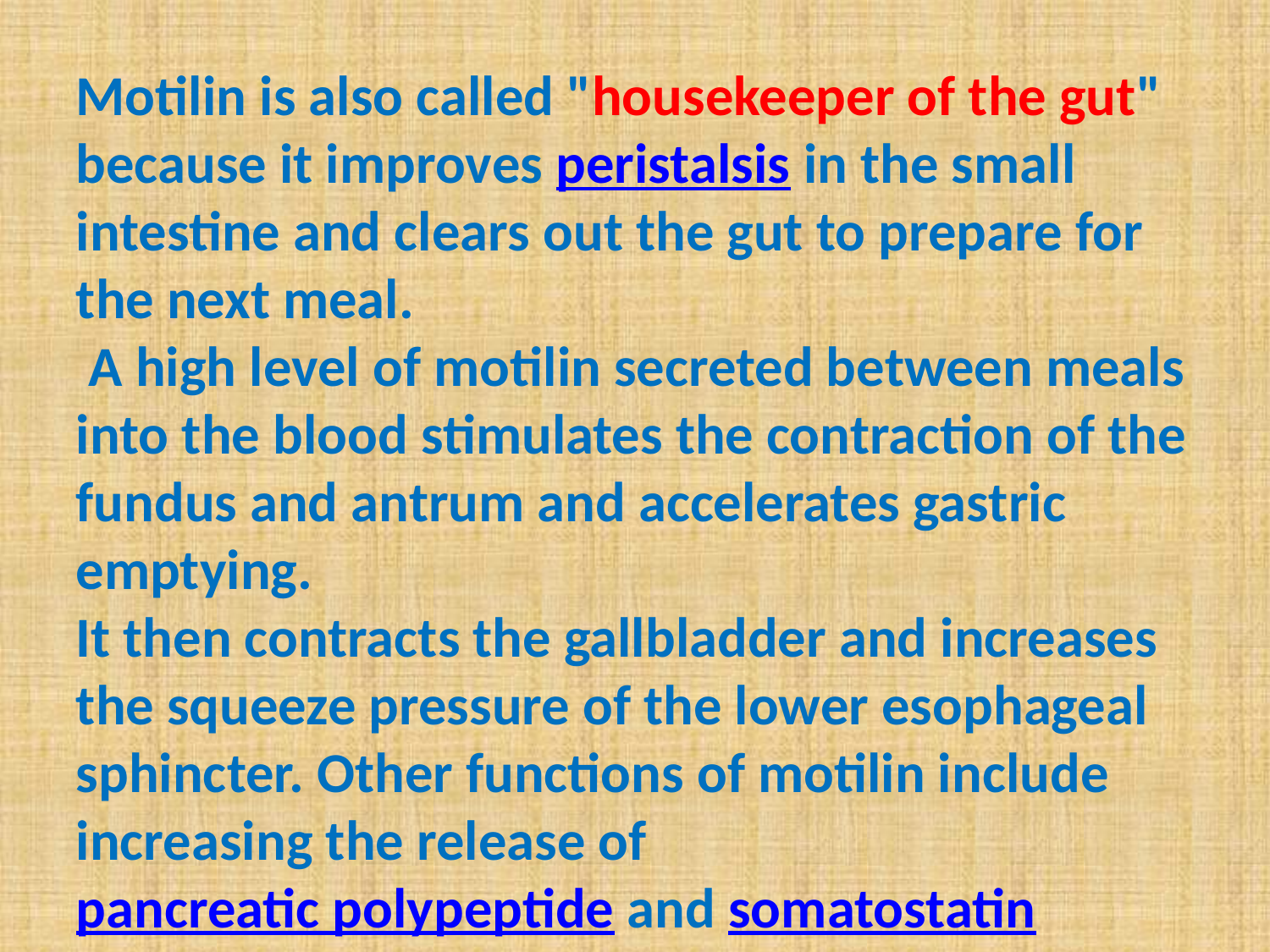

Motilin is also called "housekeeper of the gut" because it improves peristalsis in the small intestine and clears out the gut to prepare for the next meal.
 A high level of motilin secreted between meals into the blood stimulates the contraction of the fundus and antrum and accelerates gastric emptying.
It then contracts the gallbladder and increases the squeeze pressure of the lower esophageal sphincter. Other functions of motilin include increasing the release of pancreatic polypeptide and somatostatin